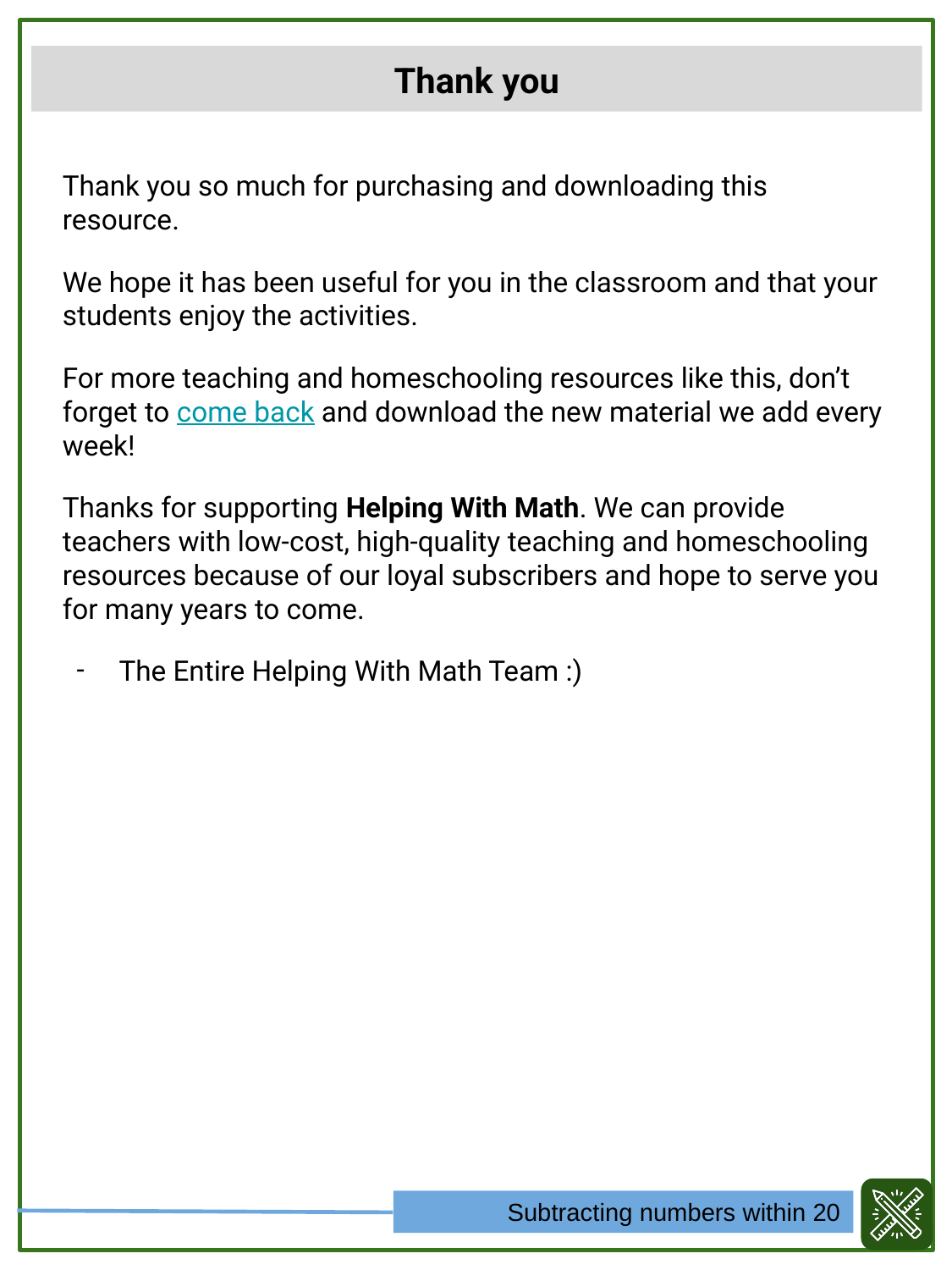

Thank you

Thank you so much for purchasing and downloading this resource.
We hope it has been useful for you in the classroom and that your students enjoy the activities.
For more teaching and homeschooling resources like this, don’t forget to come back and download the new material we add every week!
Thanks for supporting Helping With Math. We can provide teachers with low-cost, high-quality teaching and homeschooling resources because of our loyal subscribers and hope to serve you for many years to come.
The Entire Helping With Math Team :)
Subtracting numbers within 20